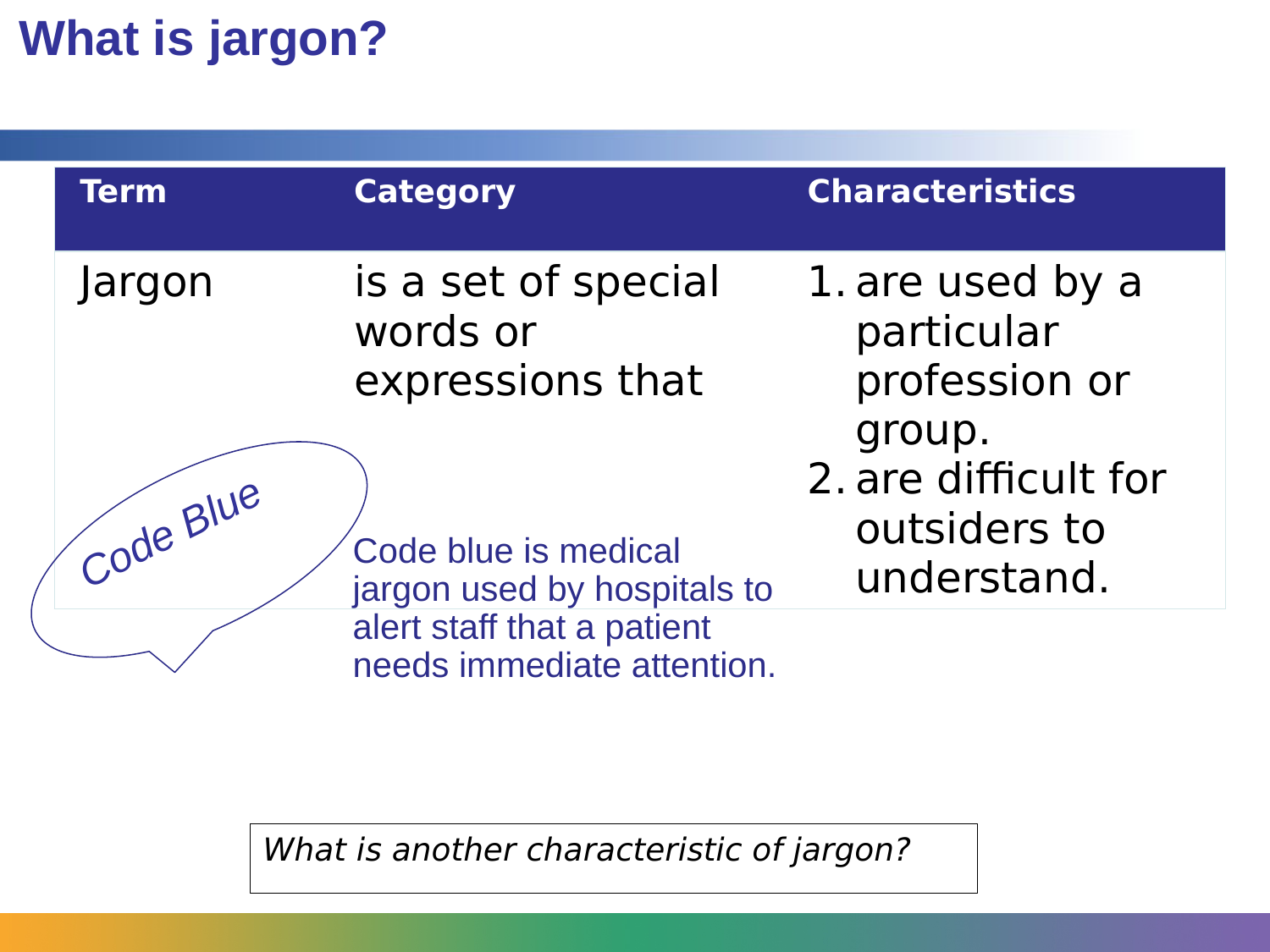

What is jargon?
| Term | Category | Characteristics |
| --- | --- | --- |
| Jargon | is a set of special words or expressions that | are used by a particular profession or group. are difficult for outsiders to understand. |
Code Blue

Code blue is medical jargon used by hospitals to alert staff that a patient needs immediate attention.
What is another characteristic of jargon?